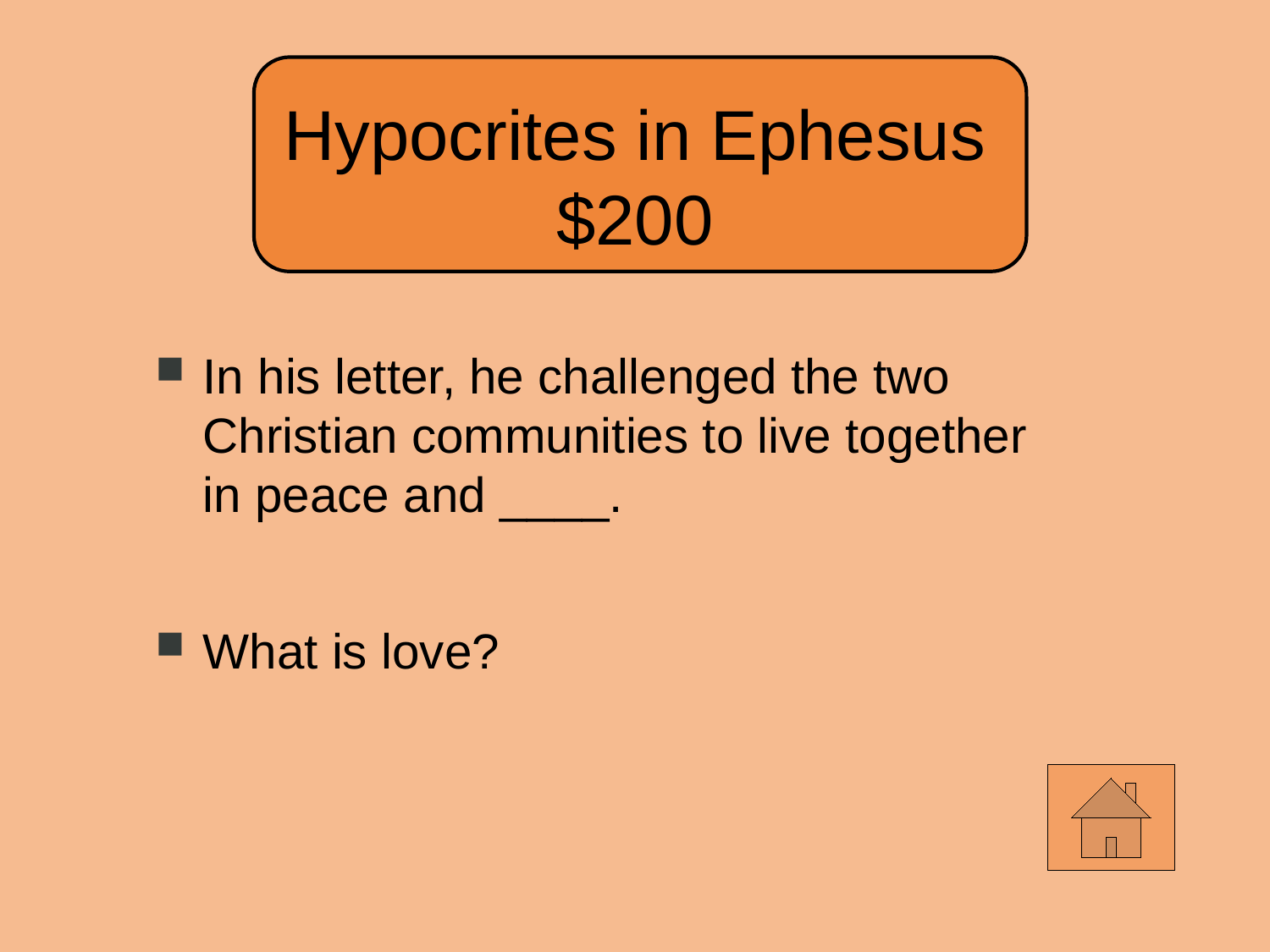

Hypocrites in Ephesus
$200
In his letter, he challenged the two Christian communities to live together
in peace and ____.
What is love?